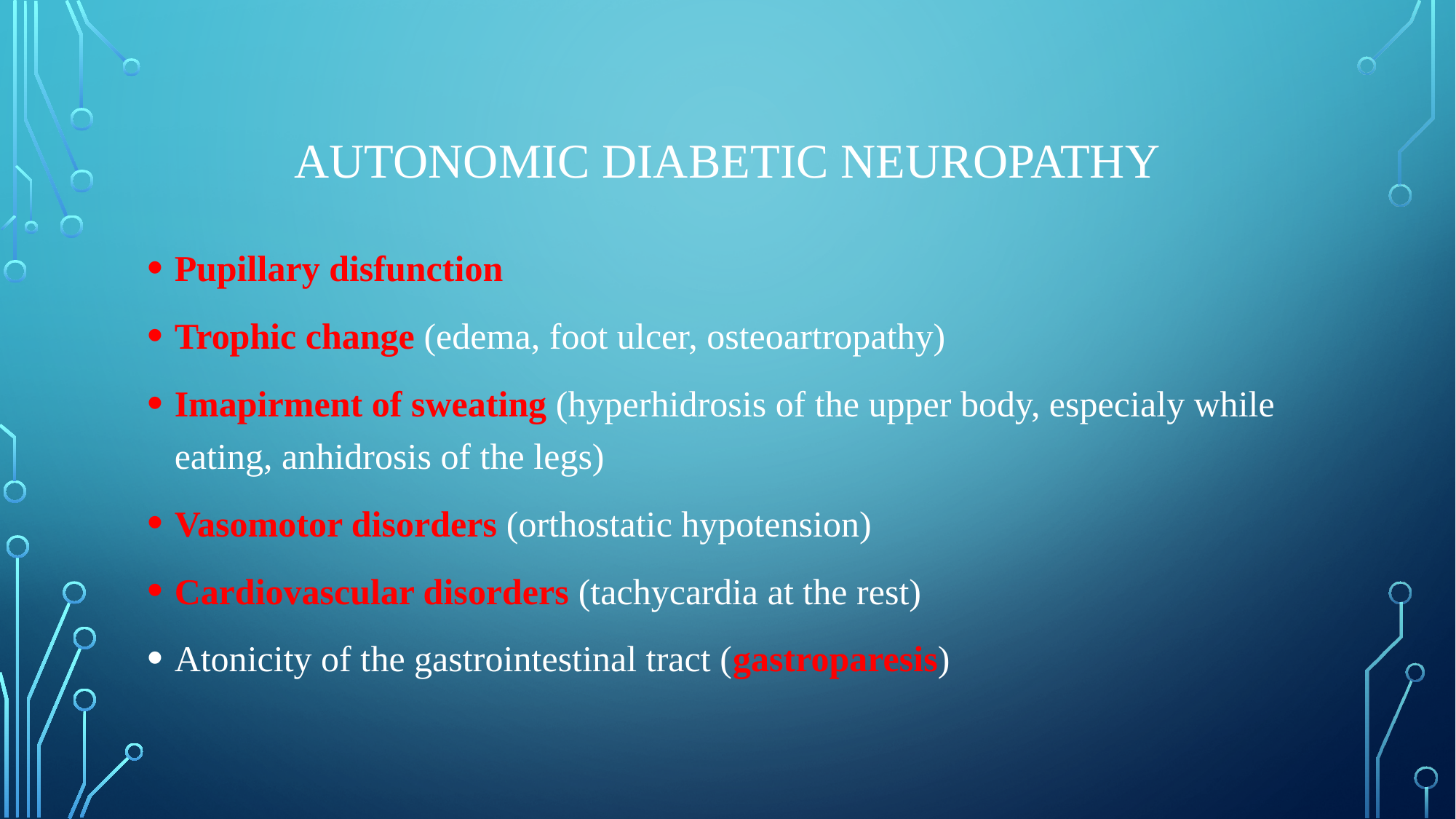

# AUTONOMIC DIABETIC NEUROPATHY
Pupillary disfunction
Trophic change (edema, foot ulcer, osteoartropathy)
Imapirment of sweating (hyperhidrosis of the upper body, especialy while eating, anhidrosis of the legs)
Vasomotor disorders (orthostatic hypotension)
Cardiovascular disorders (tachycardia at the rest)
Atonicity of the gastrointestinal tract (gastroparesis)